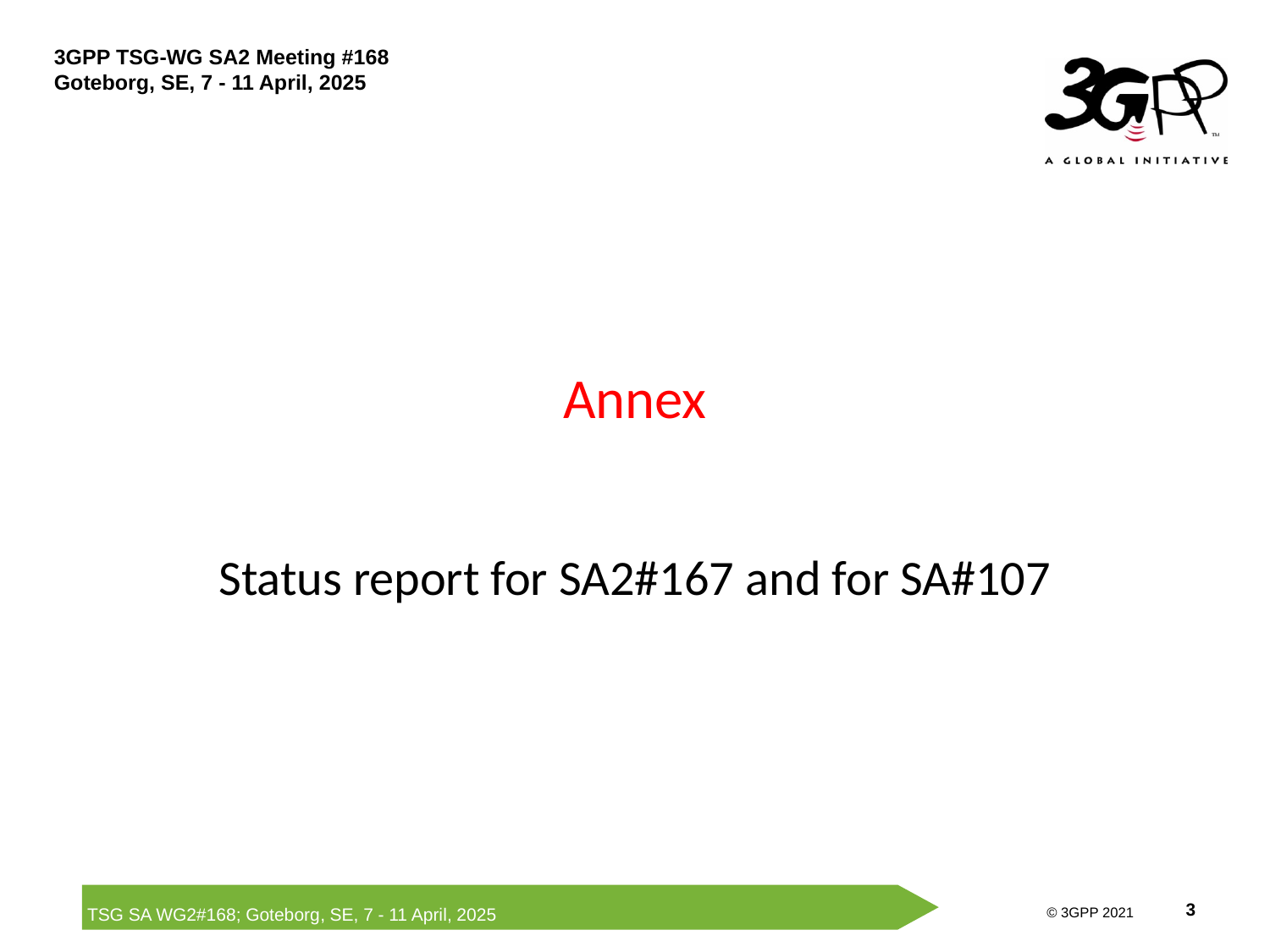

# Annex
Status report for SA2#167 and for SA#107